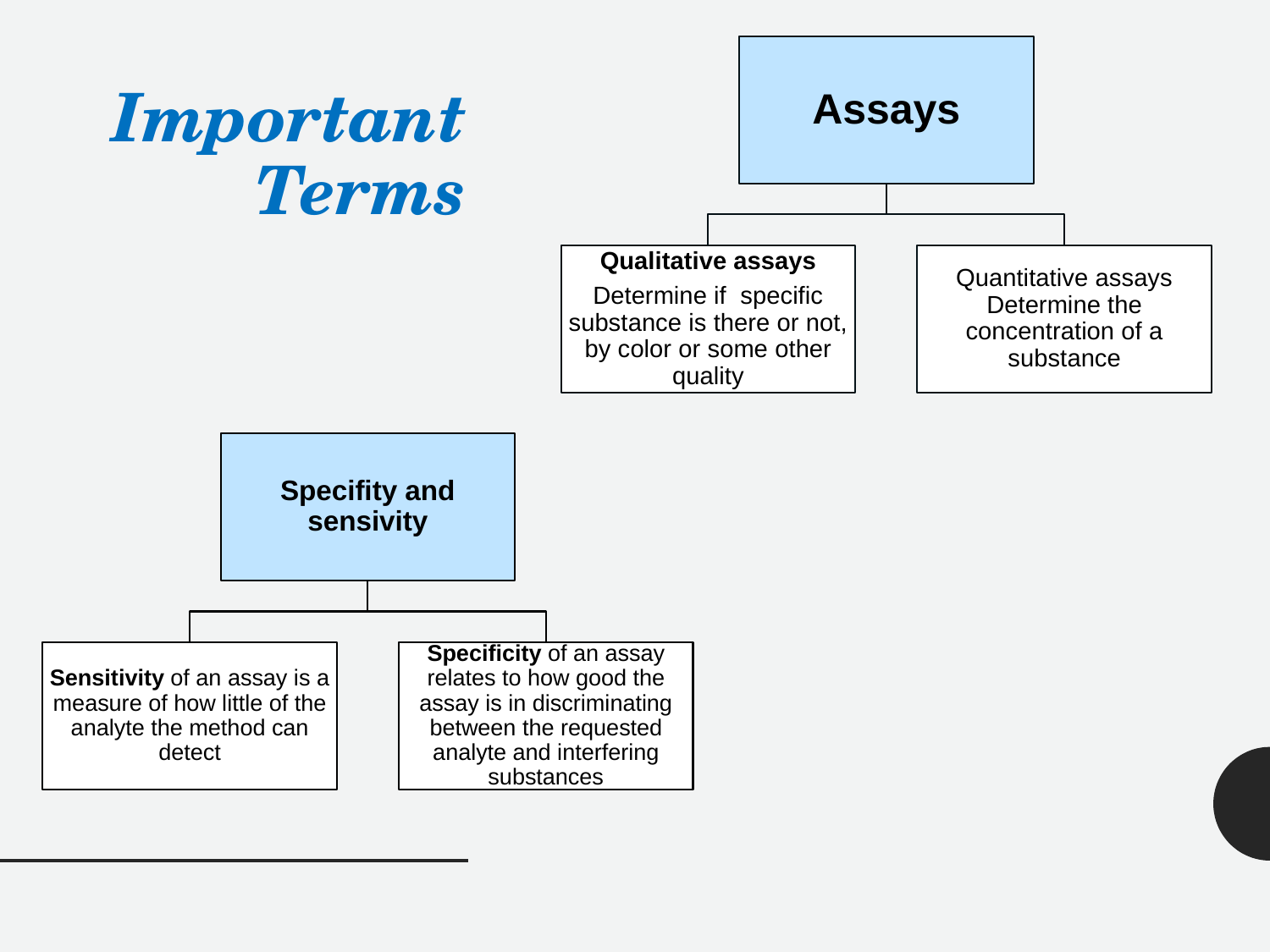

Assays
Qualitative assays
Determine if  specific substance is there or not, by color or some other quality
Quantitative assays Determine the concentration of a substance
# Important Terms
Specifity and sensivity
Sensitivity of an assay is a measure of how little of the analyte the method can detect
Specificity of an assay relates to how good the assay is in discriminating between the requested analyte and interfering substances